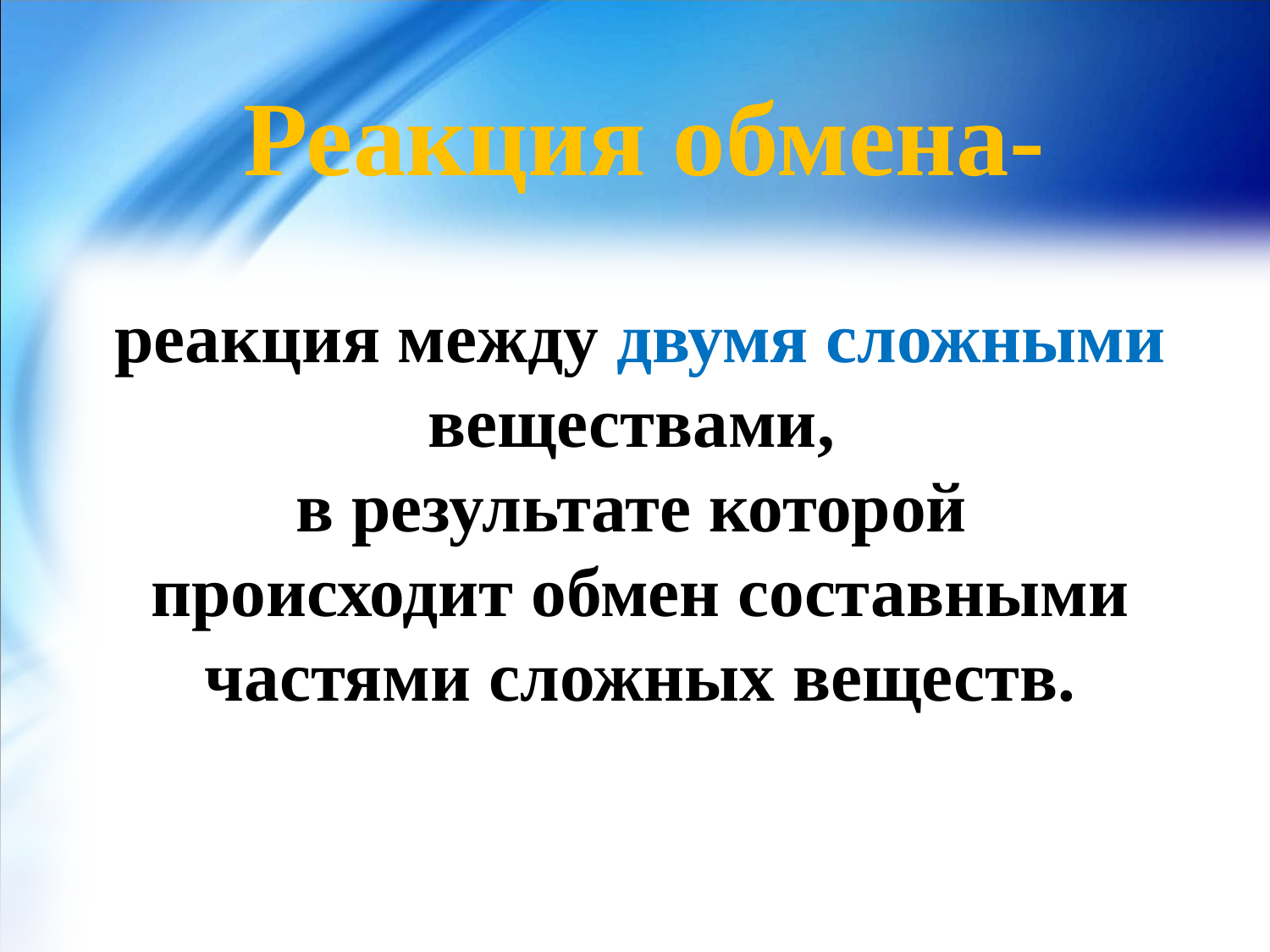

Реакция обмена-
реакция между двумя сложными веществами,
в результате которой
происходит обмен составными частями сложных веществ.